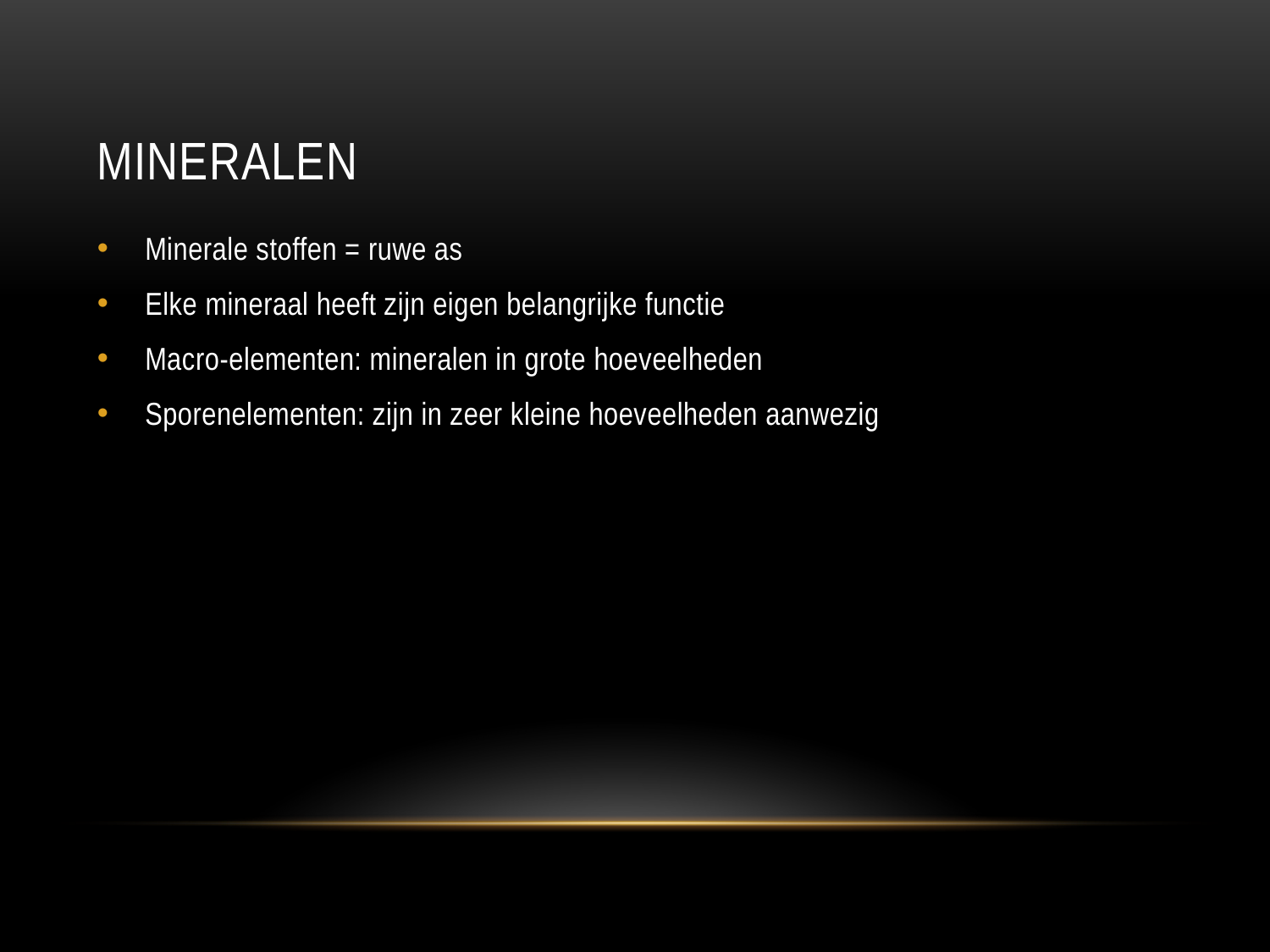

# Mineralen
Minerale stoffen = ruwe as
Elke mineraal heeft zijn eigen belangrijke functie
Macro-elementen: mineralen in grote hoeveelheden
Sporenelementen: zijn in zeer kleine hoeveelheden aanwezig